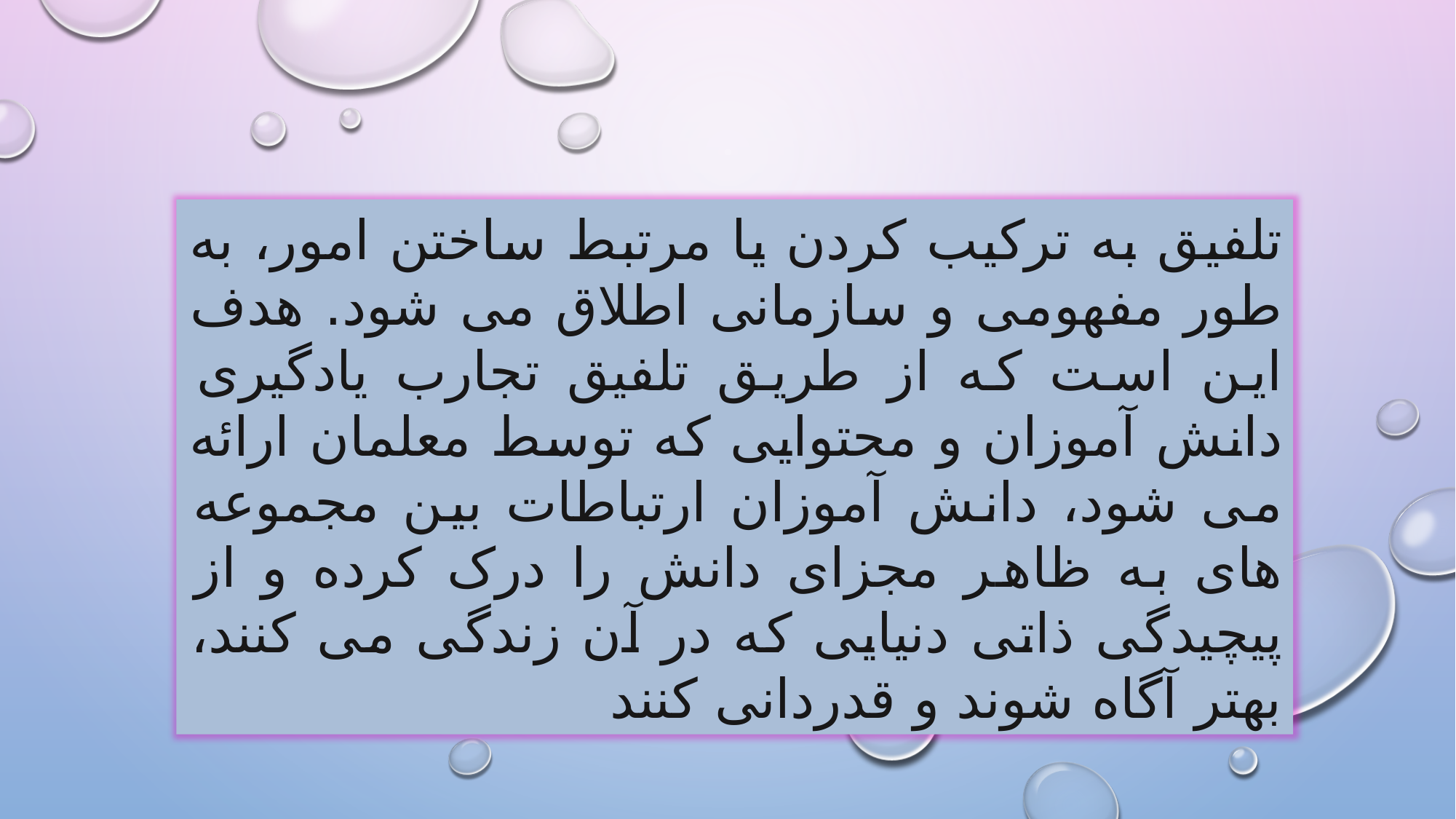

تلفيق به ترکيب کردن يا مرتبط ساختن امور، به طور مفهومی و سازمانی اطلاق می شود. هدف اين است که از طريق تلفيق تجارب يادگيری دانش آموزان و محتوايی که توسط معلمان ارائه می شود، دانش آموزان ارتباطات بين مجموعه های به ظاهر مجزای دانش را درک کرده و از پيچيدگی ذاتی دنيايی که در آن زندگی می کنند، بهتر آگاه شوند و قدردانی کنند